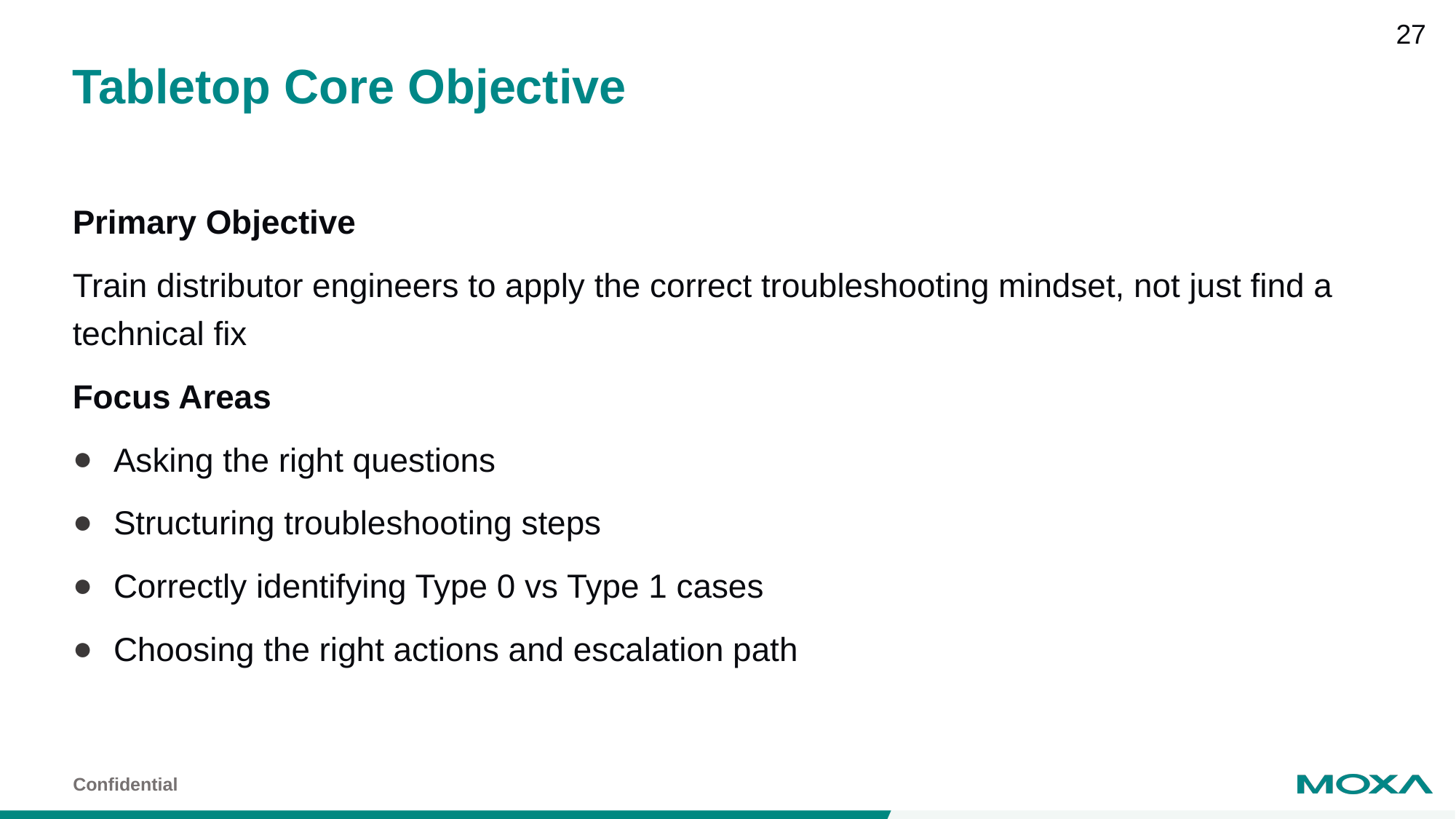

# Tabletop Core Objective
Primary Objective
Train distributor engineers to apply the correct troubleshooting mindset, not just find a technical fix
Focus Areas
Asking the right questions
Structuring troubleshooting steps
Correctly identifying Type 0 vs Type 1 cases
Choosing the right actions and escalation path